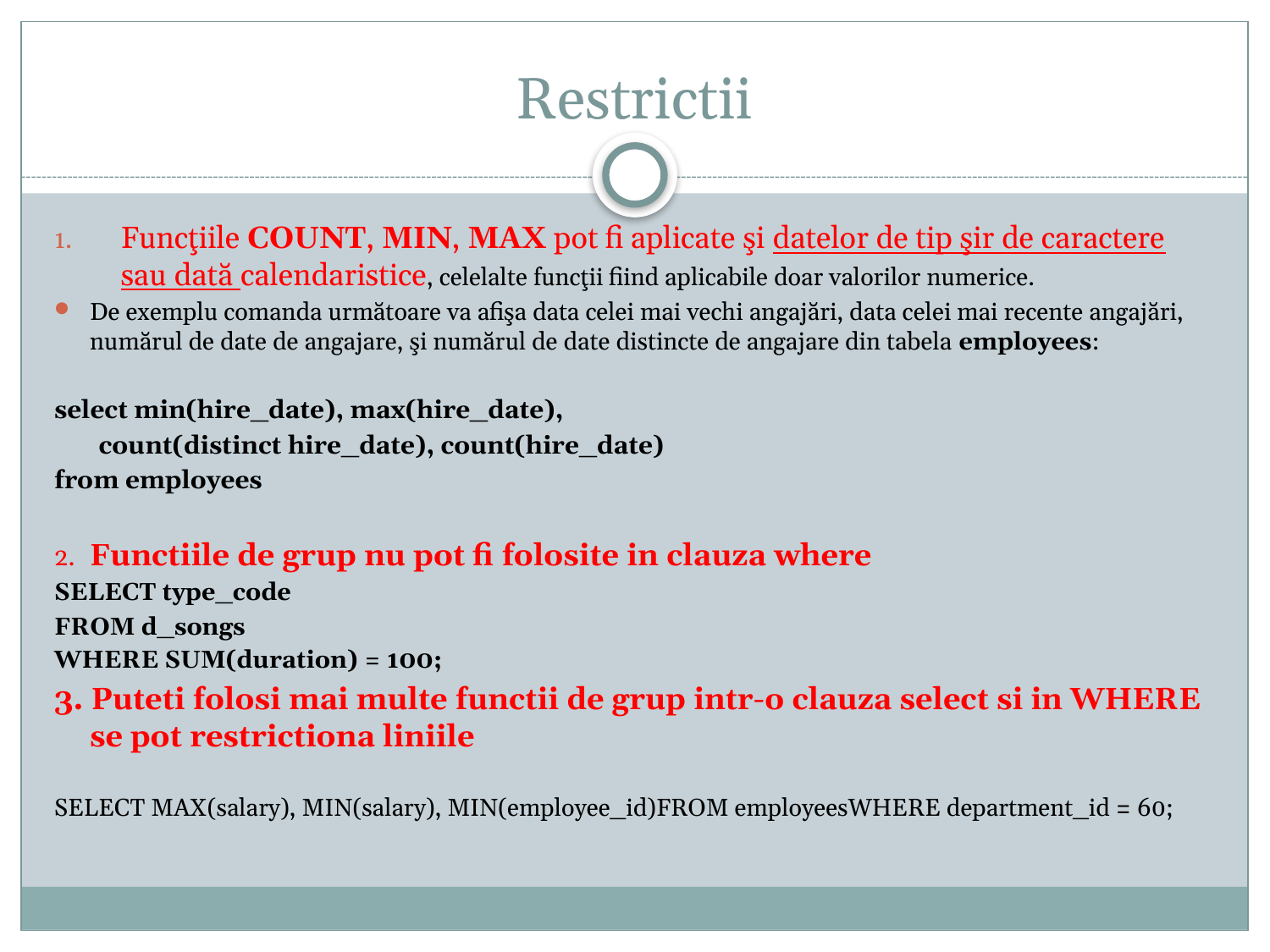

# Restrictii
Funcţiile COUNT, MIN, MAX pot fi aplicate şi datelor de tip şir de caractere sau dată calendaristice, celelalte funcţii fiind aplicabile doar valorilor numerice.
De exemplu comanda următoare va afişa data celei mai vechi angajări, data celei mai recente angajări, numărul de date de angajare, şi numărul de date distincte de angajare din tabela employees:

select min(hire_date), max(hire_date),
       count(distinct hire_date), count(hire_date)
from employees

2.	Functiile de grup nu pot fi folosite in clauza where
SELECT type_code
FROM d_songs
WHERE SUM(duration) = 100;
3. Puteti folosi mai multe functii de grup intr-o clauza select si in WHERE se pot restrictiona liniile

SELECT MAX(salary), MIN(salary), MIN(employee_id)FROM employeesWHERE department_id = 60;